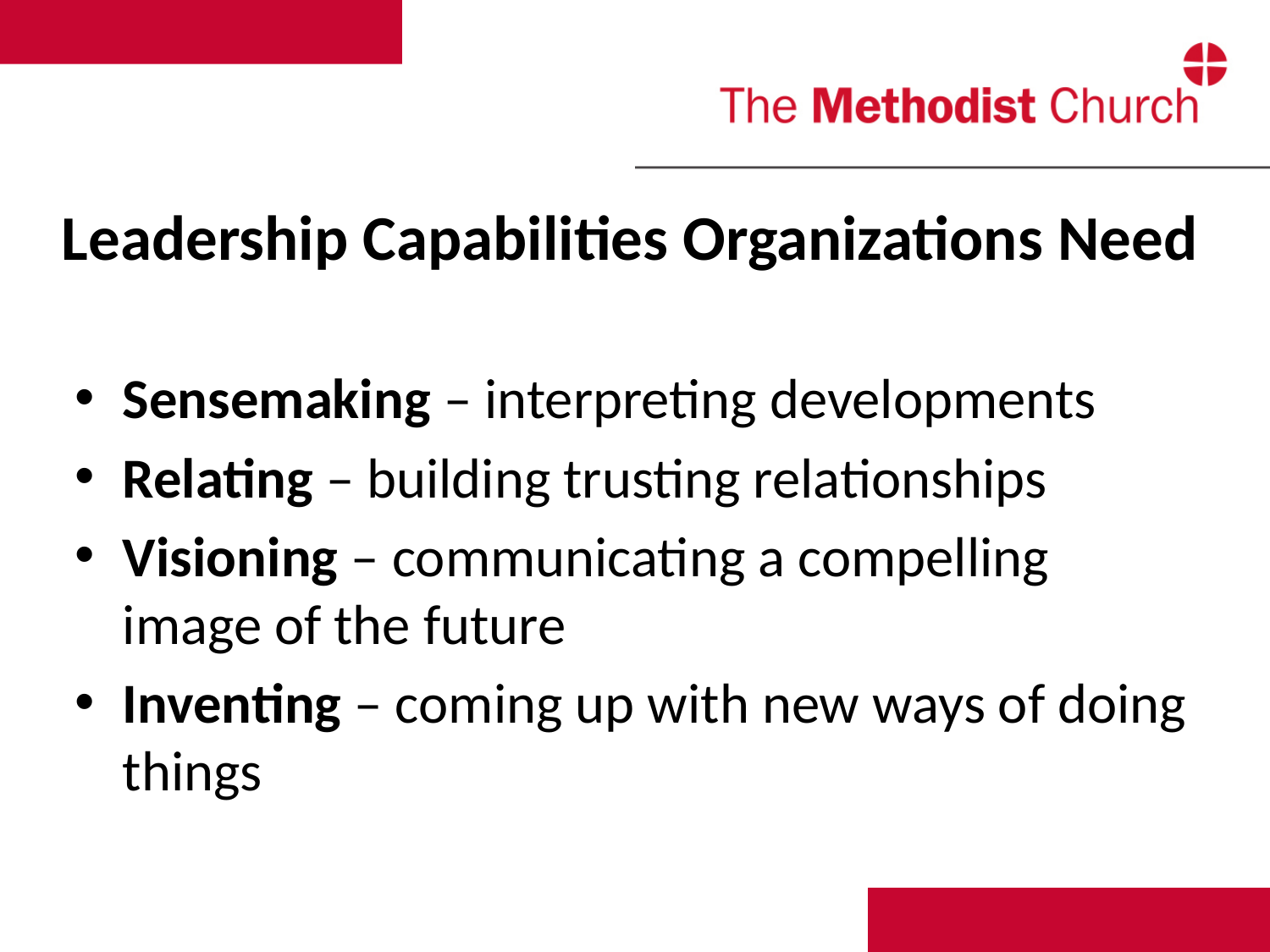

# Leadership Capabilities Organizations Need
Sensemaking – interpreting developments
Relating – building trusting relationships
Visioning – communicating a compelling image of the future
Inventing – coming up with new ways of doing things